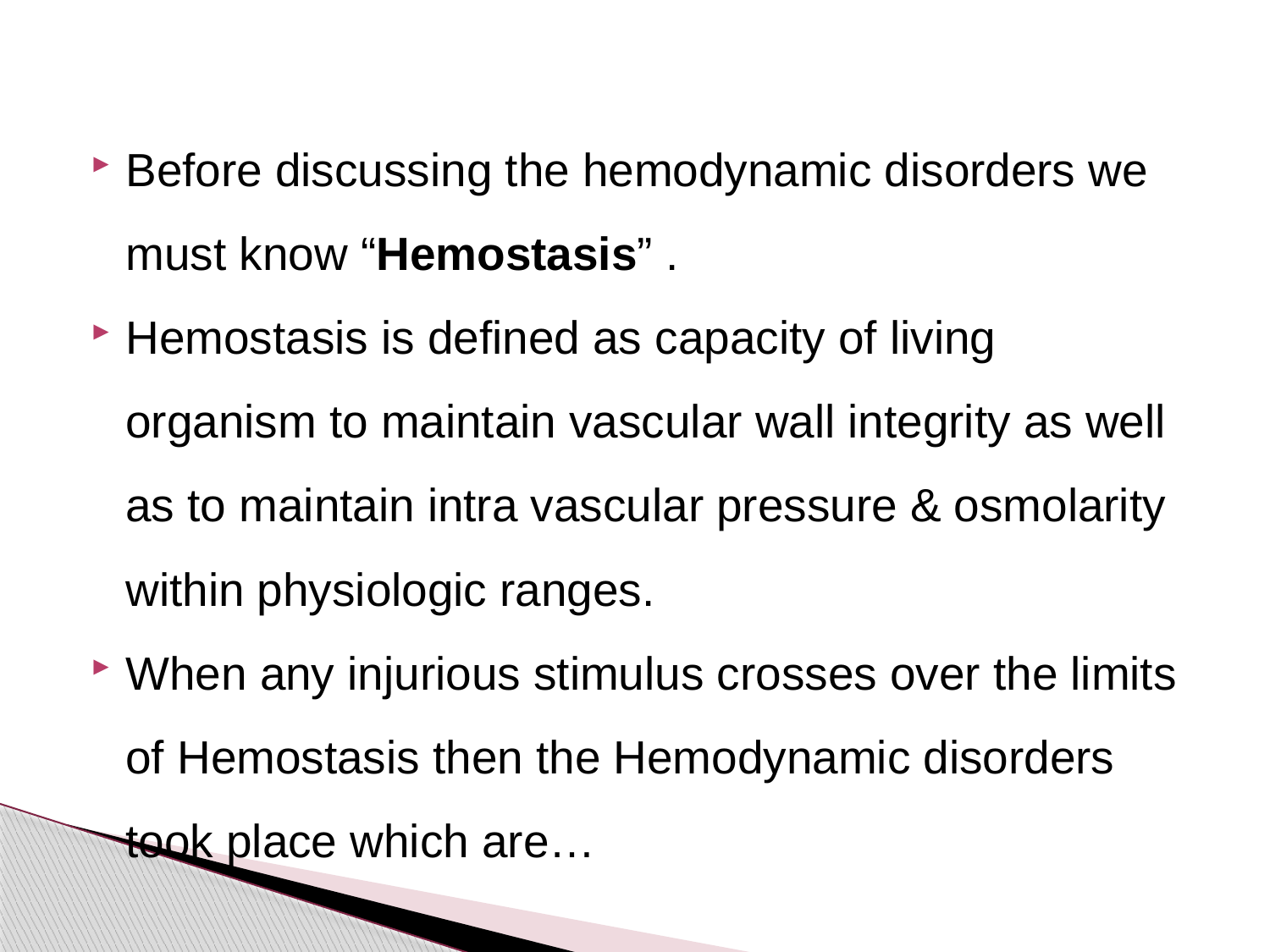

Before discussing the hemodynamic disorders we must know “Hemostasis” .
Hemostasis is defined as capacity of living organism to maintain vascular wall integrity as well as to maintain intra vascular pressure & osmolarity within physiologic ranges.
When any injurious stimulus crosses over the limits of Hemostasis then the Hemodynamic disorders took place which are…